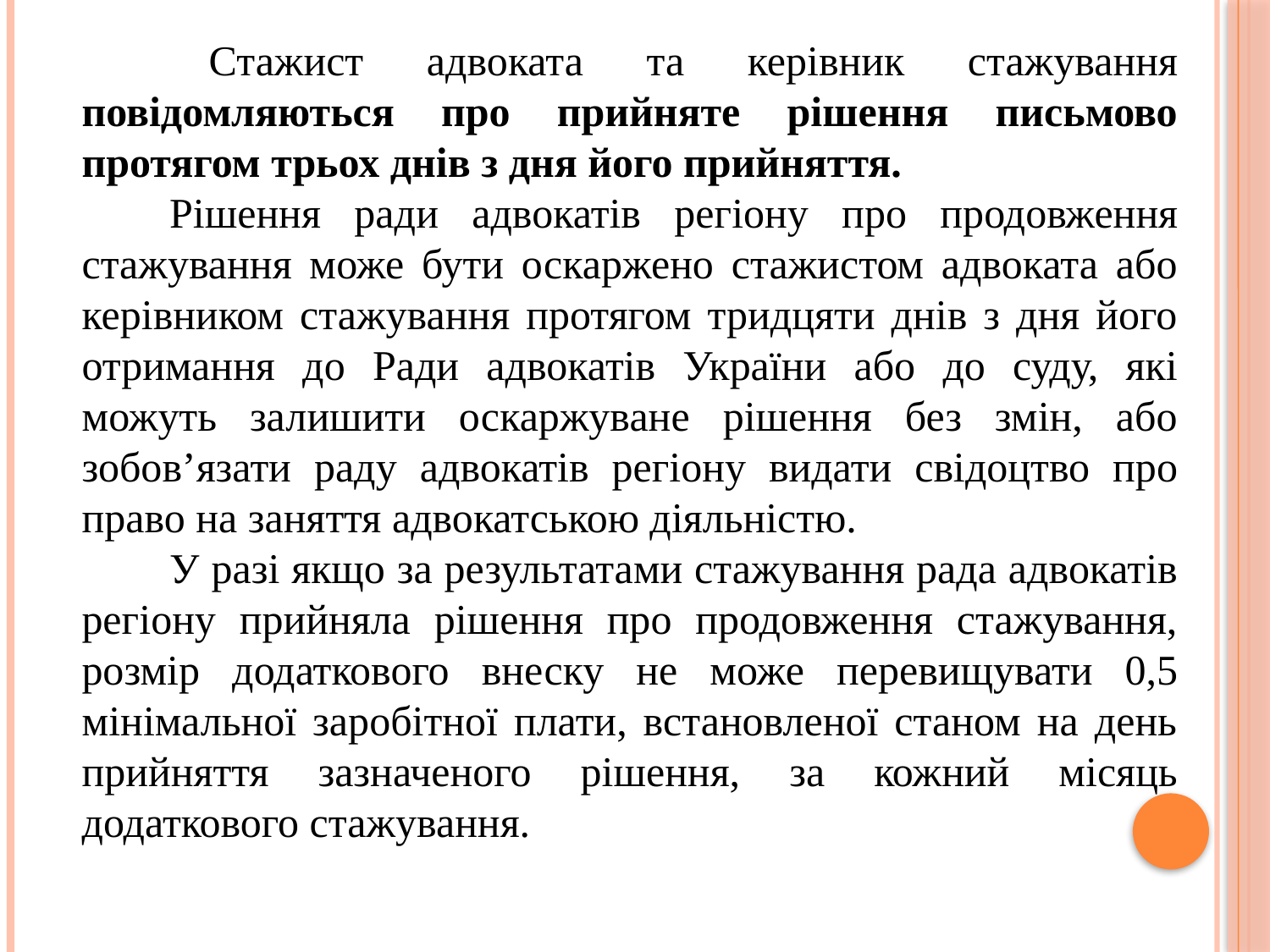

Стажист адвоката та керівник стажування повідомляються про прийняте рішення письмово протягом трьох днів з дня його прийняття.
	Рішення ради адвокатів регіону про продовження стажування може бути оскаржено стажистом адвоката або керівником стажування протягом тридцяти днів з дня його отримання до Ради адвокатів України або до суду, які можуть залишити оскаржуване рішення без змін, або зобов’язати раду адвокатів регіону видати свідоцтво про право на заняття адвокатською діяльністю.
	У разі якщо за результатами стажування рада адвокатів регіону прийняла рішення про продовження стажування, розмір додаткового внеску не може перевищувати 0,5 мінімальної заробітної плати, встановленої станом на день прийняття зазначеного рішення, за кожний місяць додаткового стажування.